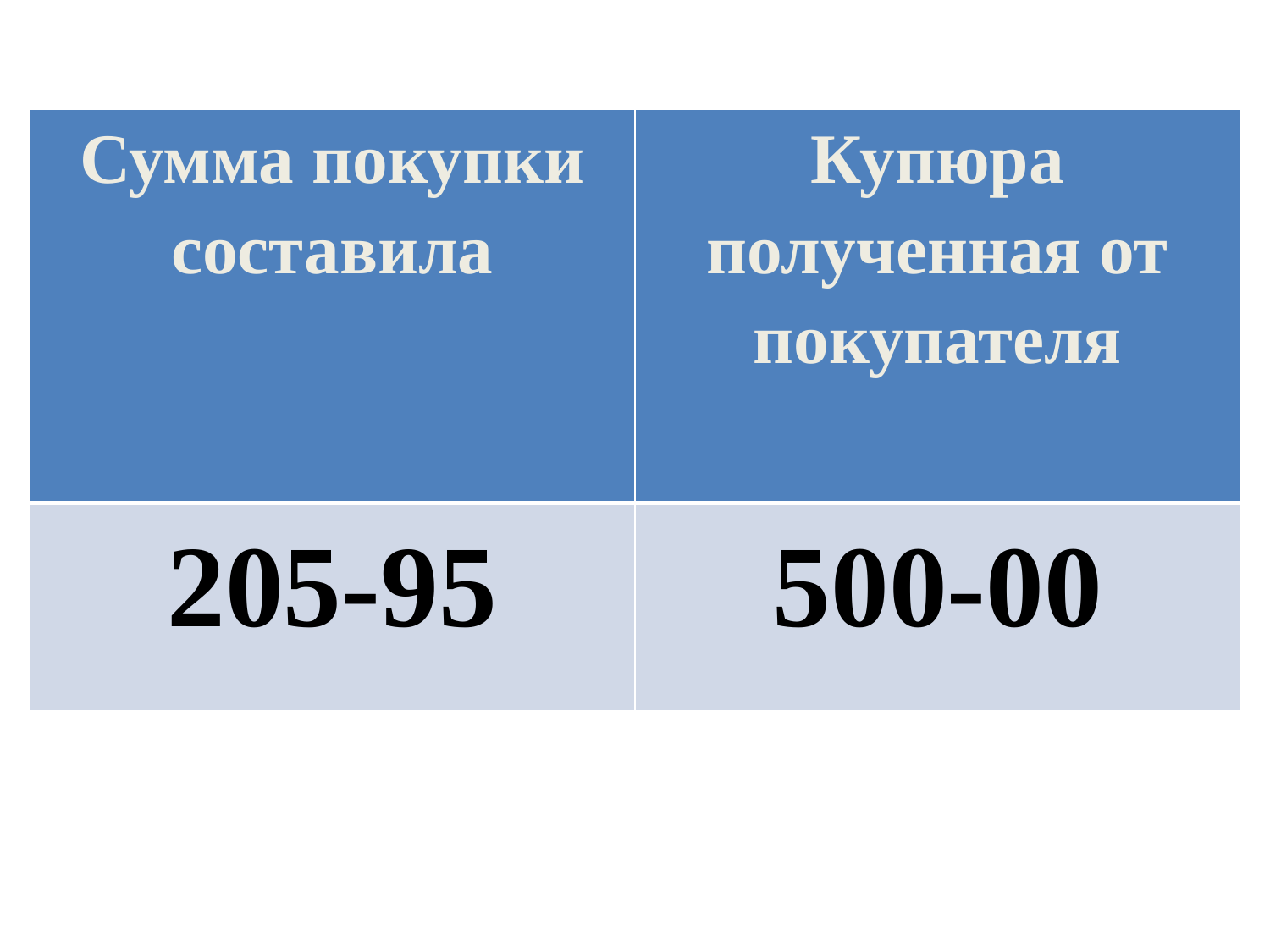

#
| Сумма покупки составила | Купюра полученная от покупателя |
| --- | --- |
| 205-95 | 500-00 |